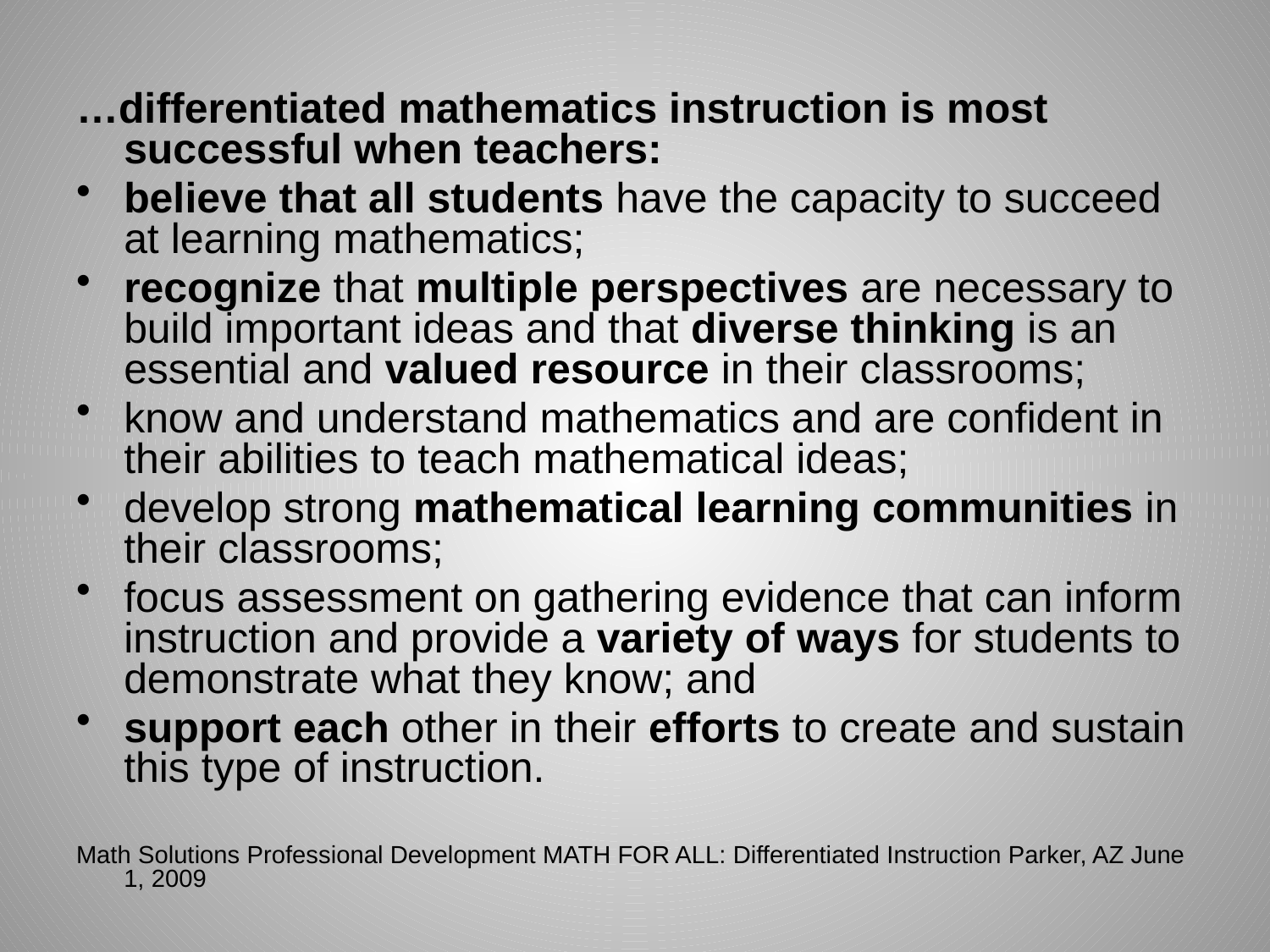

…differentiated mathematics instruction is most successful when teachers:
believe that all students have the capacity to succeed at learning mathematics;
recognize that multiple perspectives are necessary to build important ideas and that diverse thinking is an essential and valued resource in their classrooms;
know and understand mathematics and are confident in their abilities to teach mathematical ideas;
develop strong mathematical learning communities in their classrooms;
focus assessment on gathering evidence that can inform instruction and provide a variety of ways for students to demonstrate what they know; and
support each other in their efforts to create and sustain this type of instruction.

Math Solutions Professional Development MATH FOR ALL: Differentiated Instruction Parker, AZ June 1, 2009